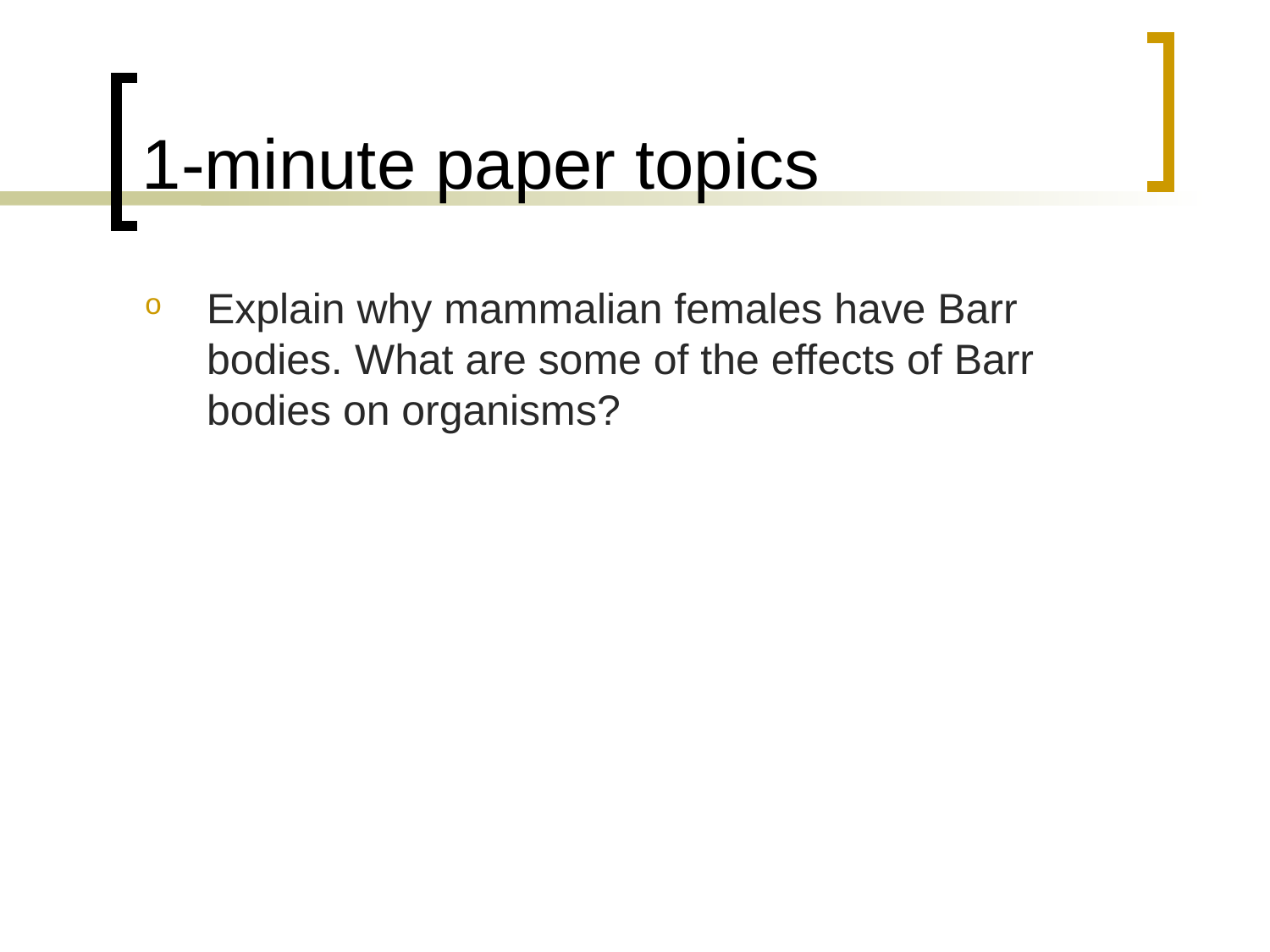

# 1-minute paper topics
Explain why mammalian females have Barr bodies. What are some of the effects of Barr bodies on organisms?